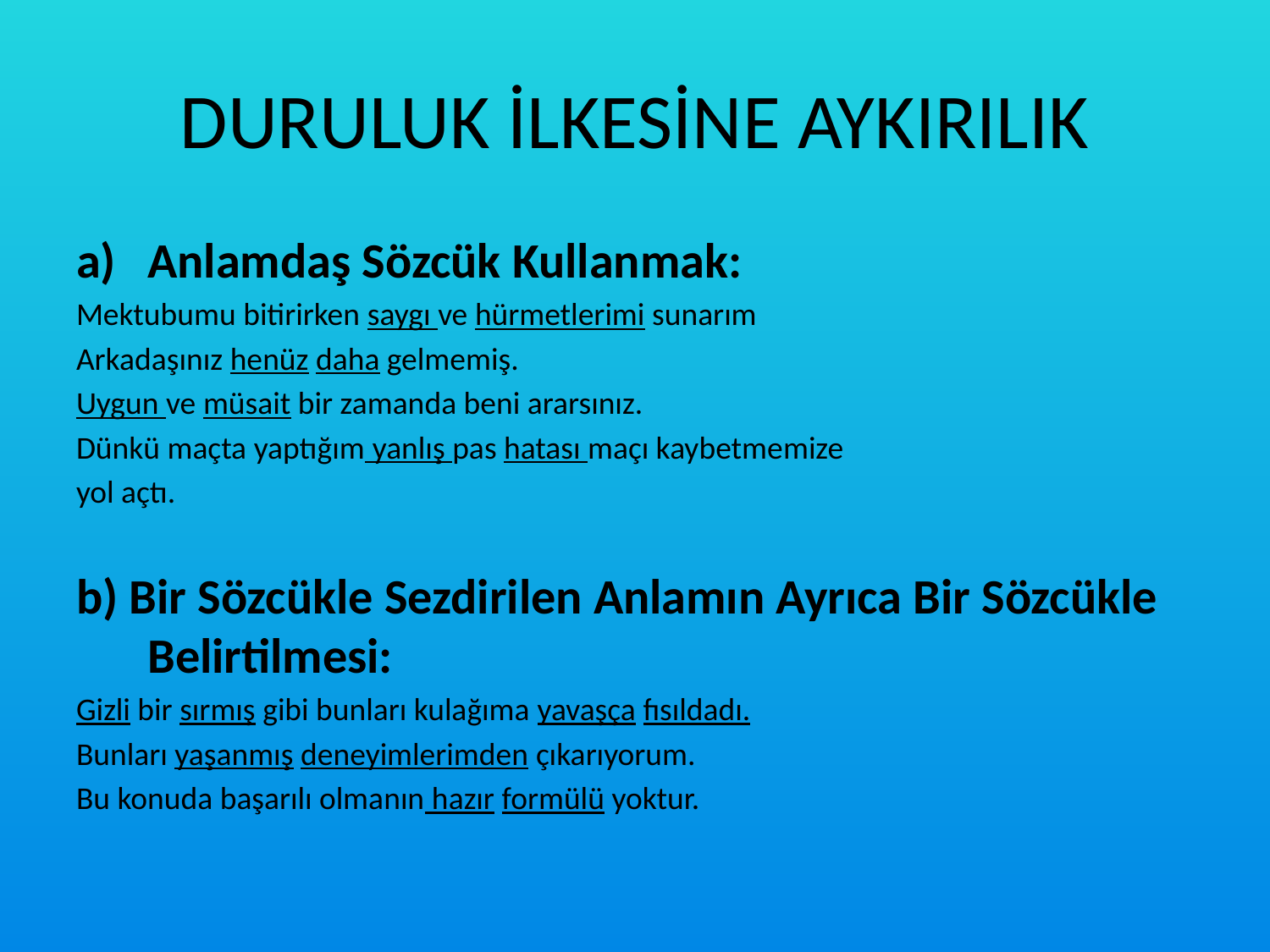

# DURULUK İLKESİNE AYKIRILIK
Anlamdaş Sözcük Kullanmak:
Mektubumu bitirirken saygı ve hürmetlerimi sunarım
Arkadaşınız henüz daha gelmemiş.
Uygun ve müsait bir zamanda beni ararsınız.
Dünkü maçta yaptığım yanlış pas hatası maçı kaybetmemize
yol açtı.

b) Bir Sözcükle Sezdirilen Anlamın Ayrıca Bir Sözcükle Belirtilmesi:
Gizli bir sırmış gibi bunları kulağıma yavaşça fısıldadı.
Bunları yaşanmış deneyimlerimden çıkarıyorum.
Bu konuda başarılı olmanın hazır formülü yoktur.